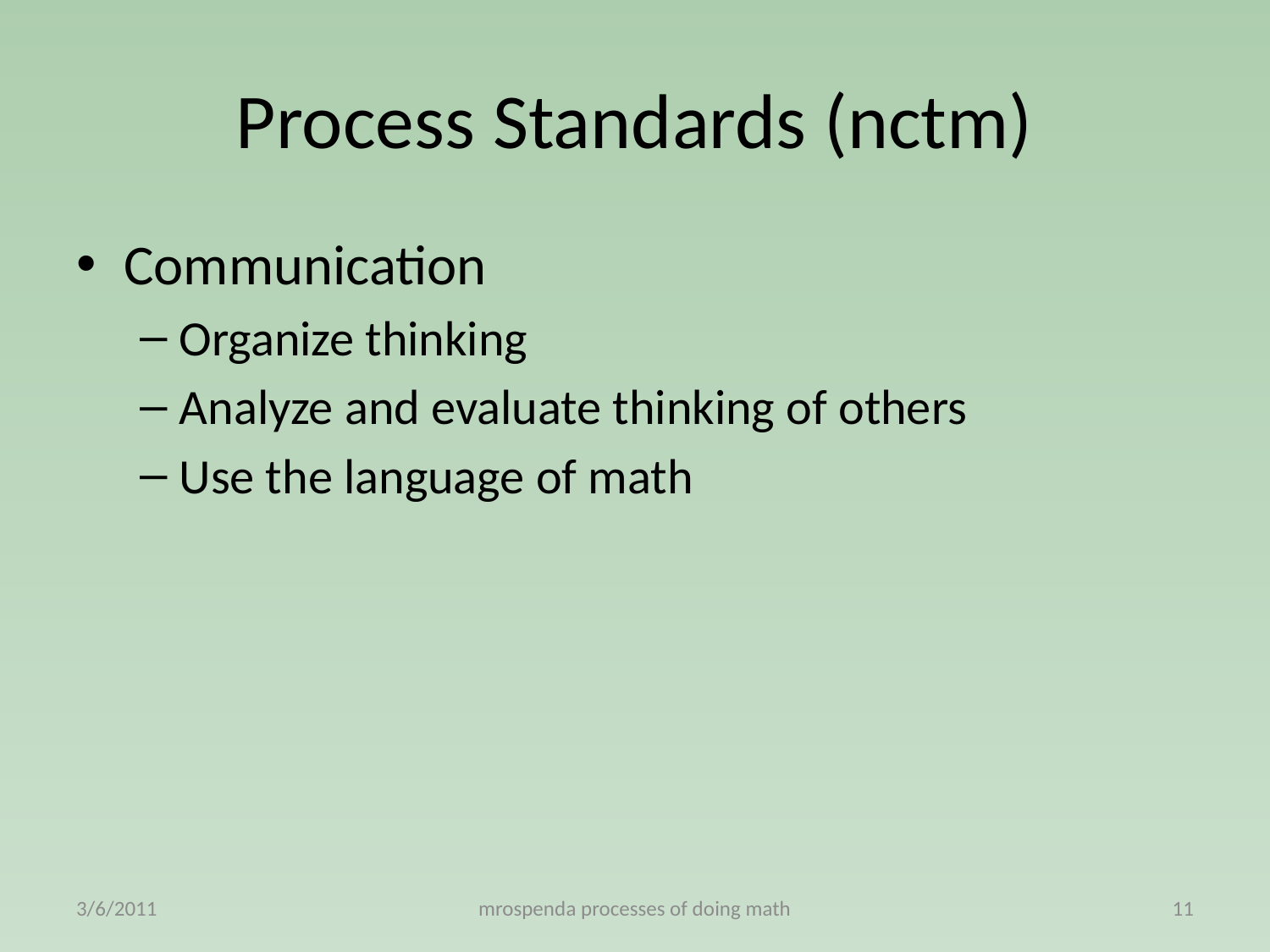

# Process Standards (nctm)
Communication
Organize thinking
Analyze and evaluate thinking of others
Use the language of math
3/6/2011
mrospenda processes of doing math
11